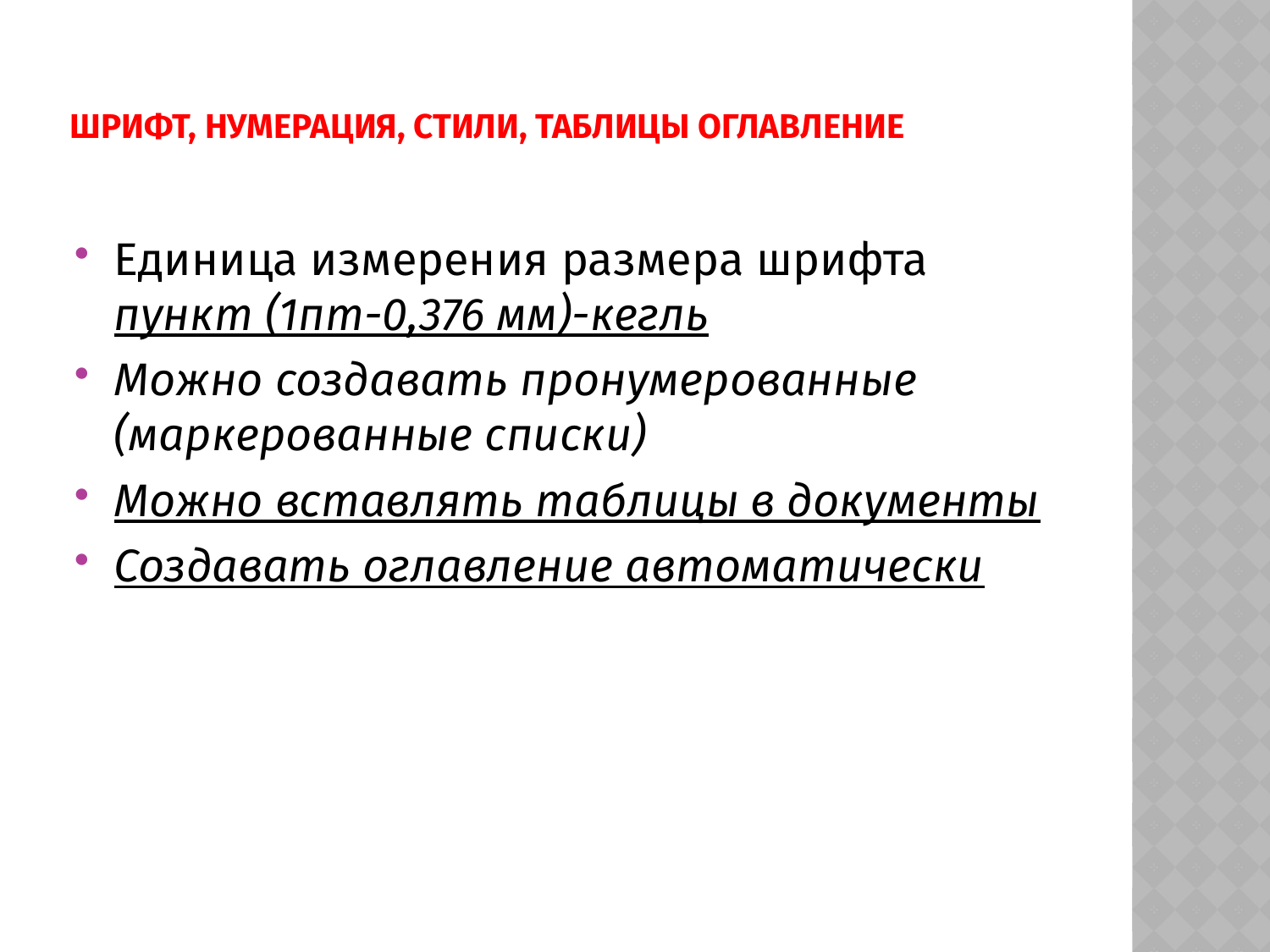

# Шрифт, нумерация, стили, таблицы оглавление
Единица измерения размера шрифта пункт (1пт-0,376 мм)-кегль
Можно создавать пронумерованные (маркерованные списки)
Можно вставлять таблицы в документы
Создавать оглавление автоматически